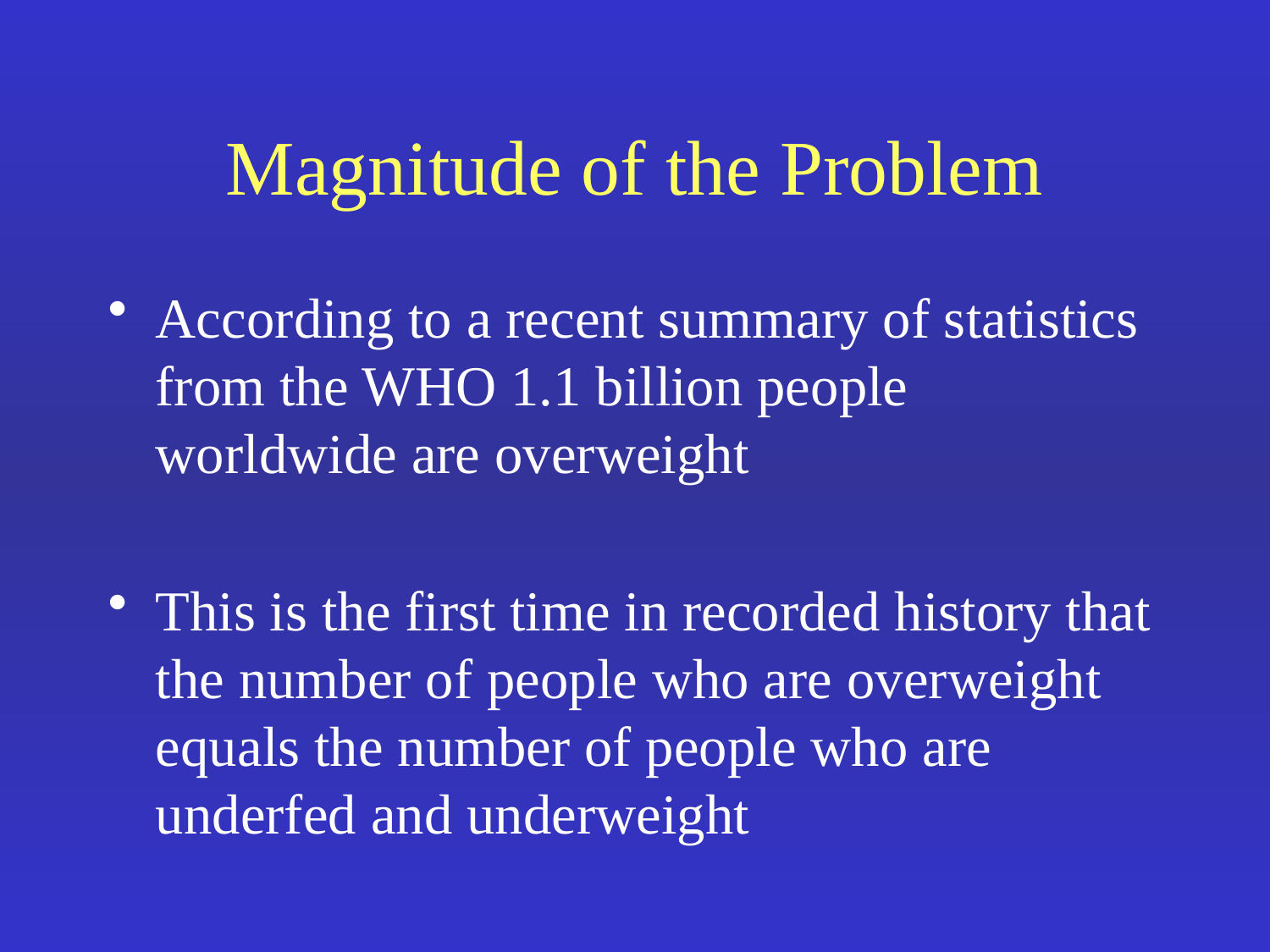

# Magnitude of the Problem
According to a recent summary of statistics from the WHO 1.1 billion people worldwide are overweight

This is the first time in recorded history that the number of people who are overweight equals the number of people who are underfed and underweight